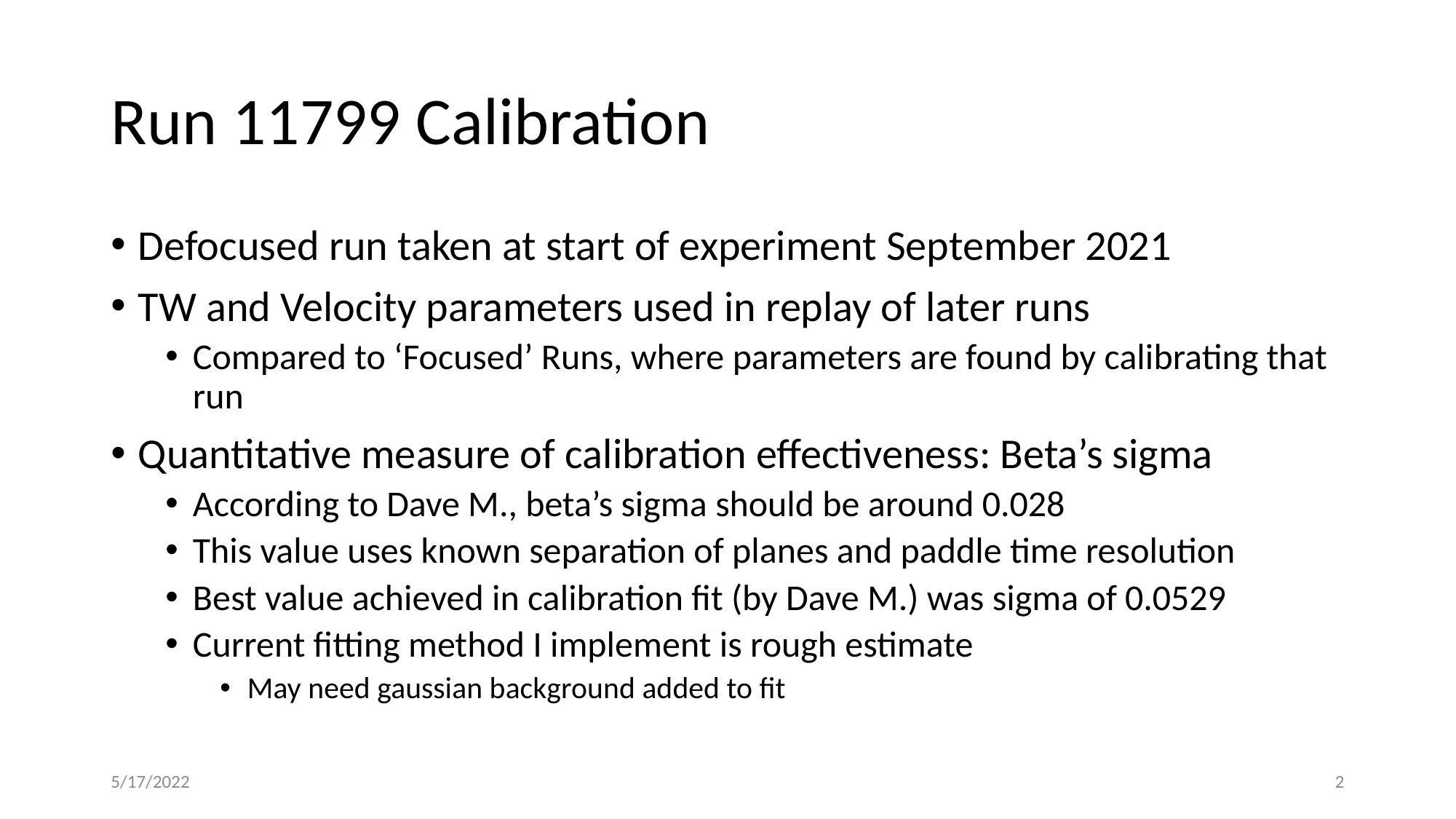

# Run 11799 Calibration
Defocused run taken at start of experiment September 2021
TW and Velocity parameters used in replay of later runs
Compared to ‘Focused’ Runs, where parameters are found by calibrating that run
Quantitative measure of calibration effectiveness: Beta’s sigma
According to Dave M., beta’s sigma should be around 0.028
This value uses known separation of planes and paddle time resolution
Best value achieved in calibration fit (by Dave M.) was sigma of 0.0529
Current fitting method I implement is rough estimate
May need gaussian background added to fit
5/17/2022
2